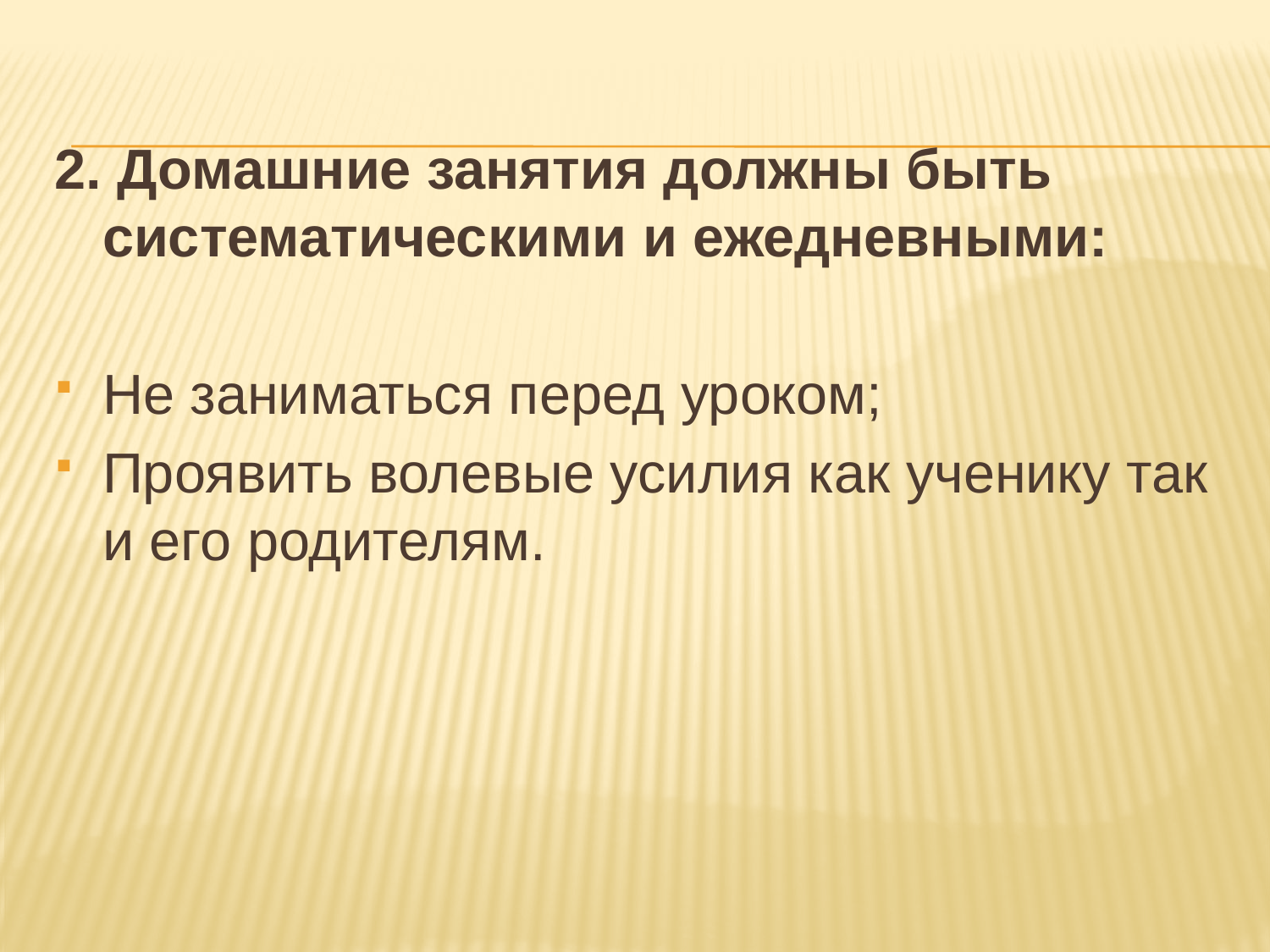

#
2. Домашние занятия должны быть систематическими и ежедневными:

Не заниматься перед уроком;
Проявить волевые усилия как ученику так и его родителям.